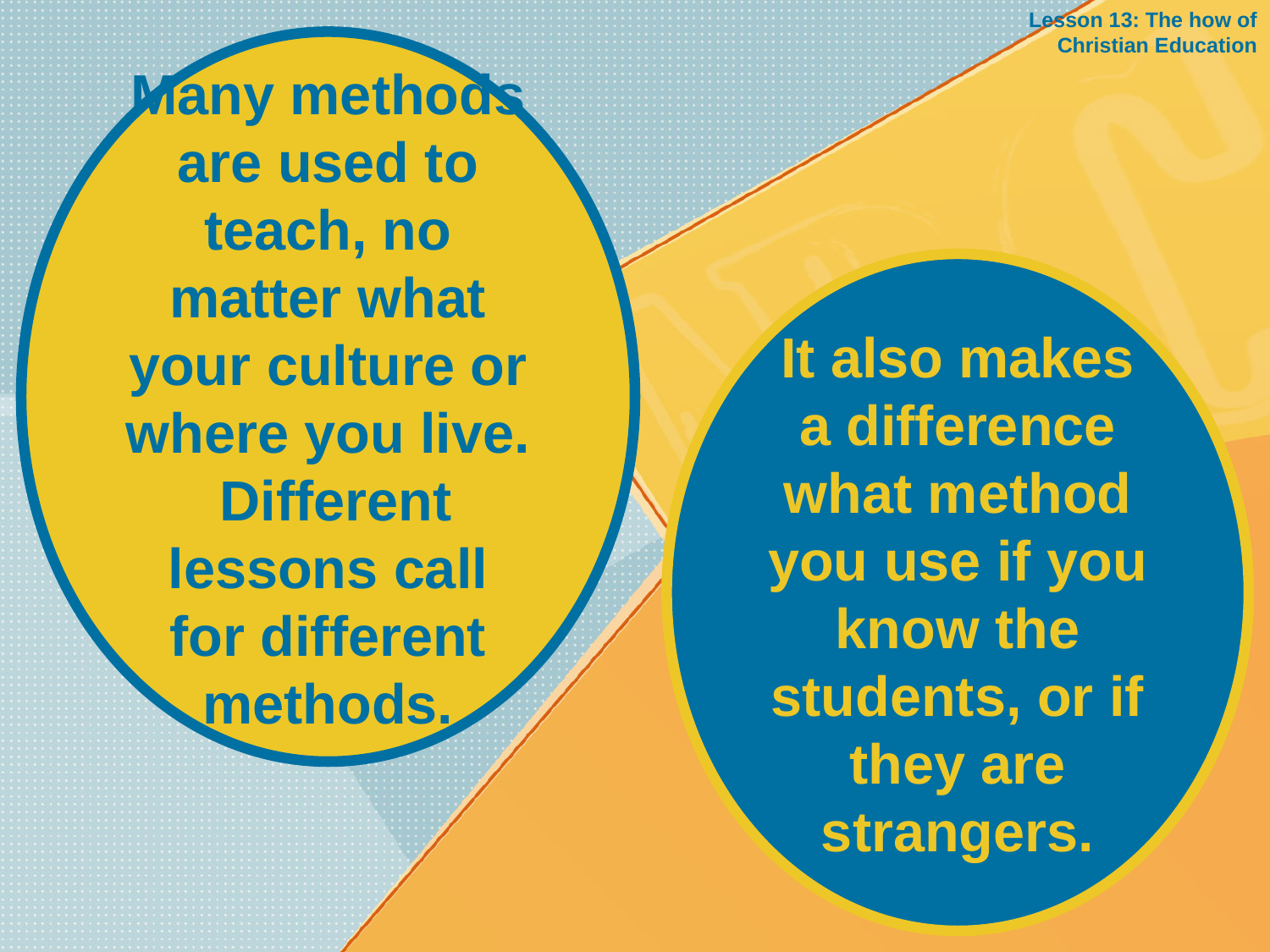

Lesson 13: The how of Christian Education
Many methods are used to teach, no matter what your culture or where you live.  Different lessons call for different methods.
It also makes a difference what method you use if you know the students, or if they are strangers.